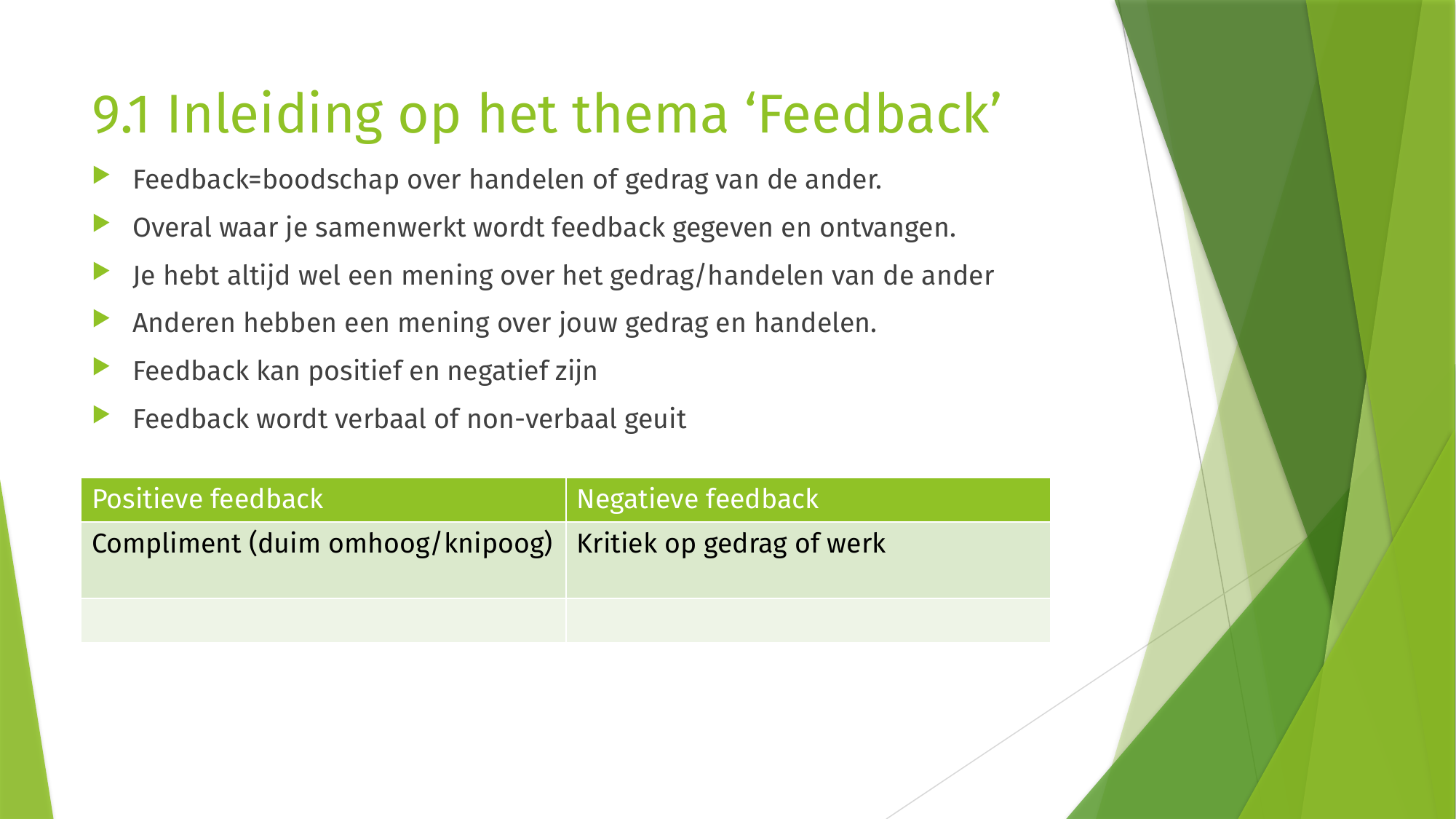

# 9.1 Inleiding op het thema ‘Feedback’
Feedback=boodschap over handelen of gedrag van de ander.
Overal waar je samenwerkt wordt feedback gegeven en ontvangen.
Je hebt altijd wel een mening over het gedrag/handelen van de ander
Anderen hebben een mening over jouw gedrag en handelen.
Feedback kan positief en negatief zijn
Feedback wordt verbaal of non-verbaal geuit

| Positieve feedback | Negatieve feedback |
| --- | --- |
| Compliment (duim omhoog/knipoog) | Kritiek op gedrag of werk |
|  |  |